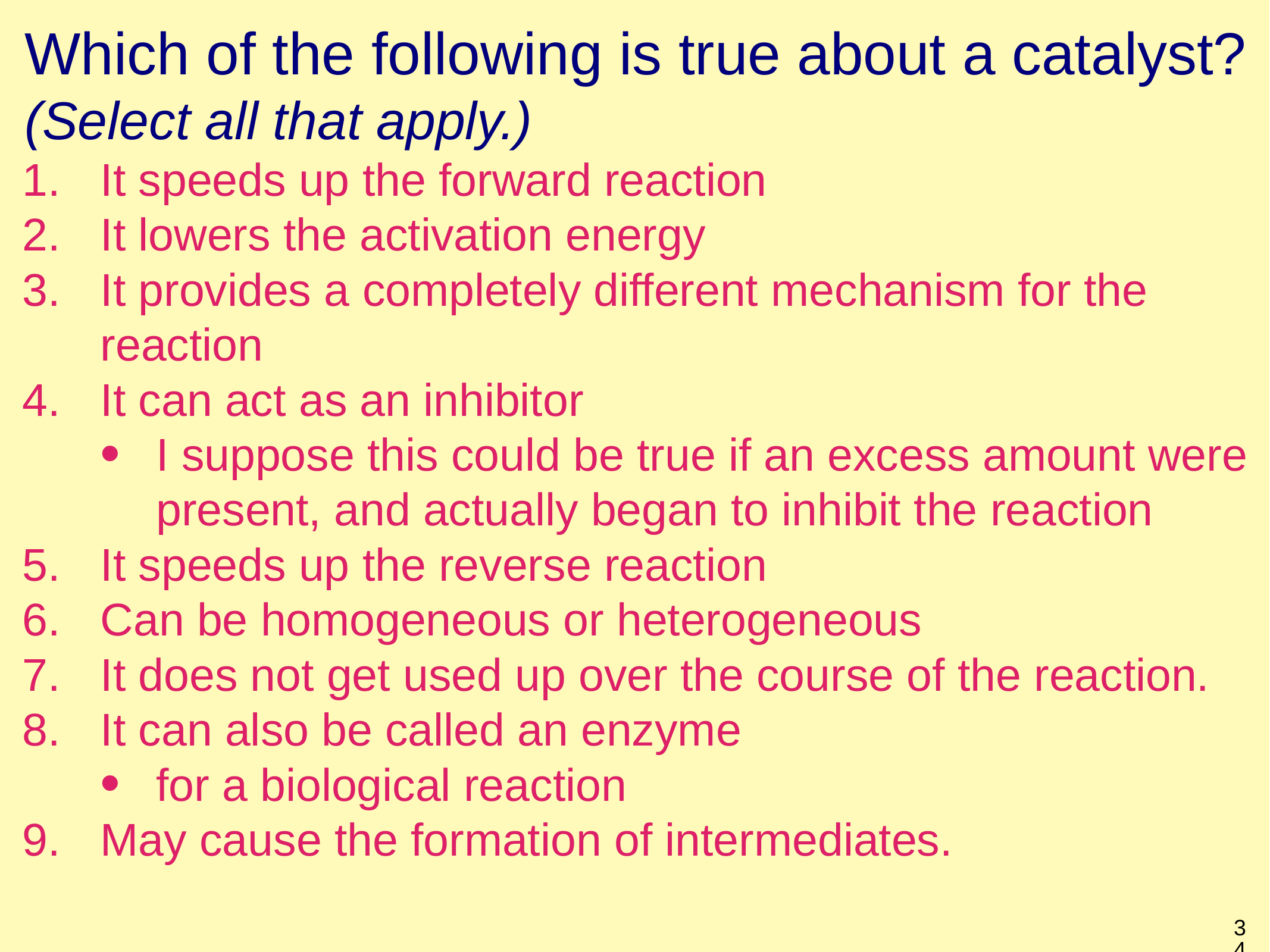

# Which of the following is true about a catalyst? (Select all that apply.)
It speeds up the forward reaction
It lowers the activation energy
It provides a completely different mechanism for the reaction
It can act as an inhibitor
I suppose this could be true if an excess amount were present, and actually began to inhibit the reaction
It speeds up the reverse reaction
Can be homogeneous or heterogeneous
It does not get used up over the course of the reaction.
It can also be called an enzyme
for a biological reaction
May cause the formation of intermediates.
34